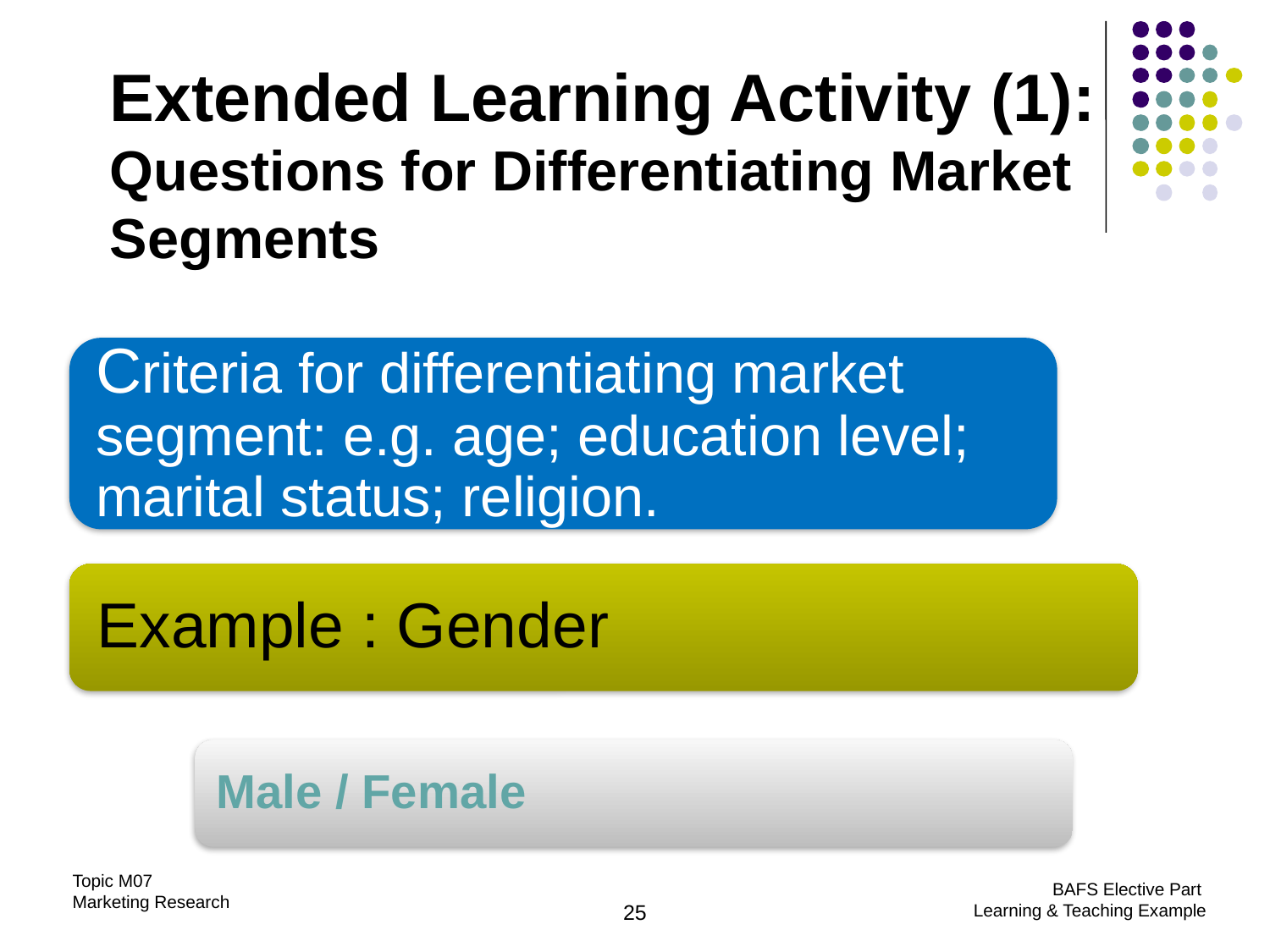

Extended Learning Activity (1): Questions for Differentiating Market Segments

Criteria for differentiating market segment: e.g. age; education level; marital status; religion.

Example : Gender

Male / Female

25